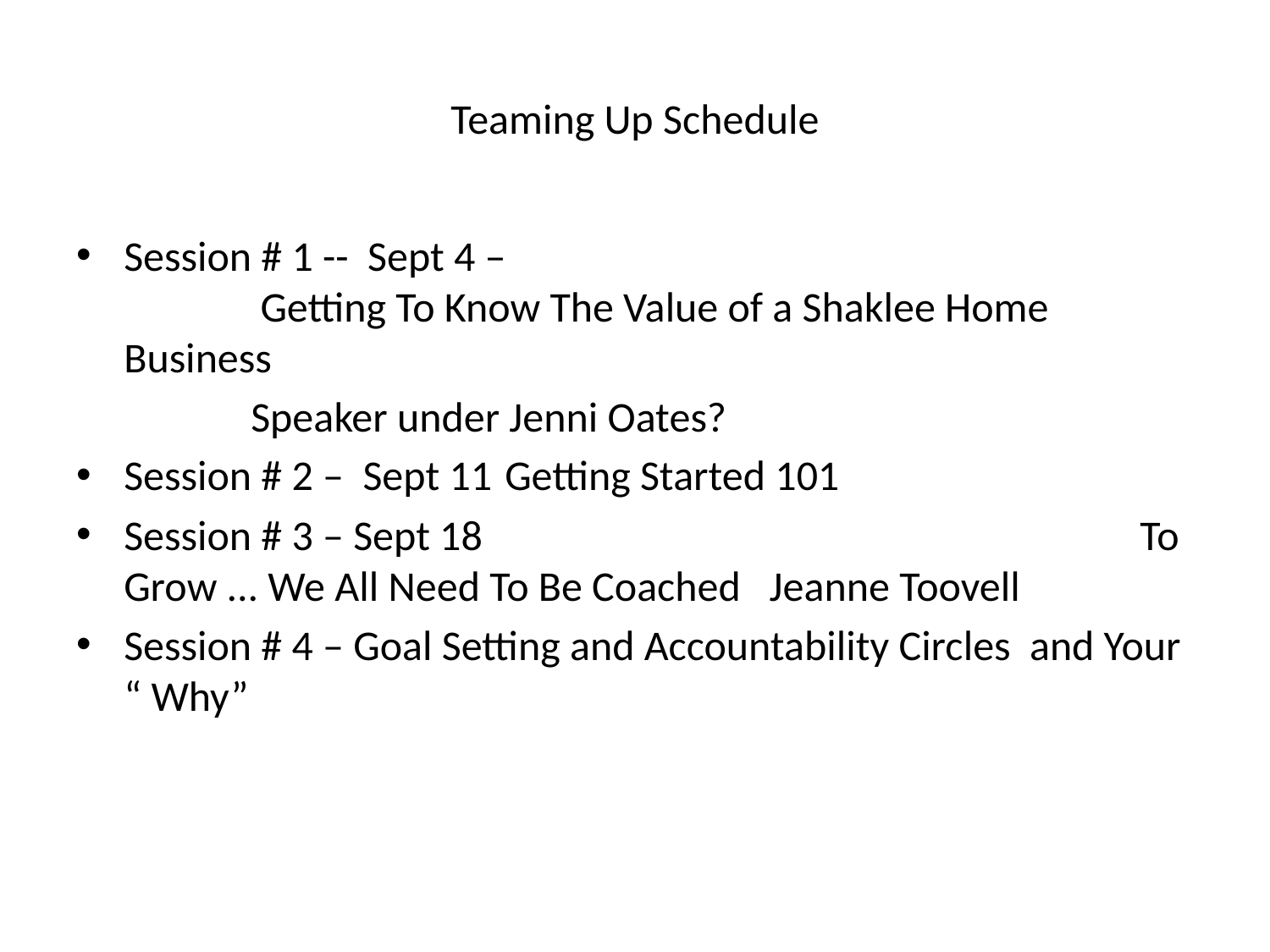

# Teaming Up Schedule
Session # 1 --  Sept 4 –						 Getting To Know The Value of a Shaklee Home Business
		Speaker under Jenni Oates?
Session # 2 –  Sept 11	Getting Started 101
Session # 3 – Sept 18 						To Grow ... We All Need To Be Coached   Jeanne Toovell
Session # 4 – Goal Setting and Accountability Circles  and Your “ Why”